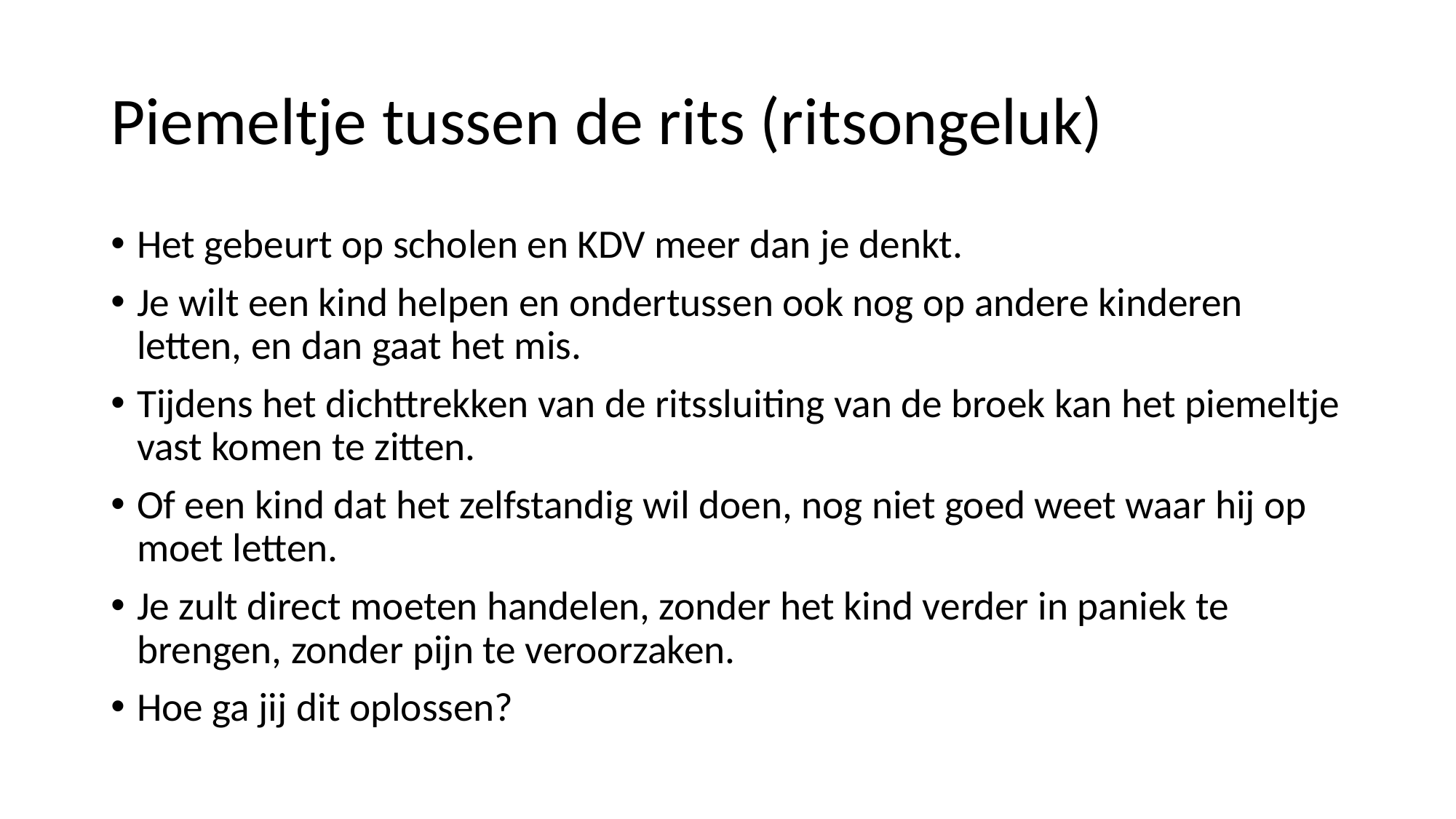

# Piemeltje tussen de rits (ritsongeluk)
Het gebeurt op scholen en KDV meer dan je denkt.
Je wilt een kind helpen en ondertussen ook nog op andere kinderen letten, en dan gaat het mis.
Tijdens het dichttrekken van de ritssluiting van de broek kan het piemeltje vast komen te zitten.
Of een kind dat het zelfstandig wil doen, nog niet goed weet waar hij op moet letten.
Je zult direct moeten handelen, zonder het kind verder in paniek te brengen, zonder pijn te veroorzaken.
Hoe ga jij dit oplossen?